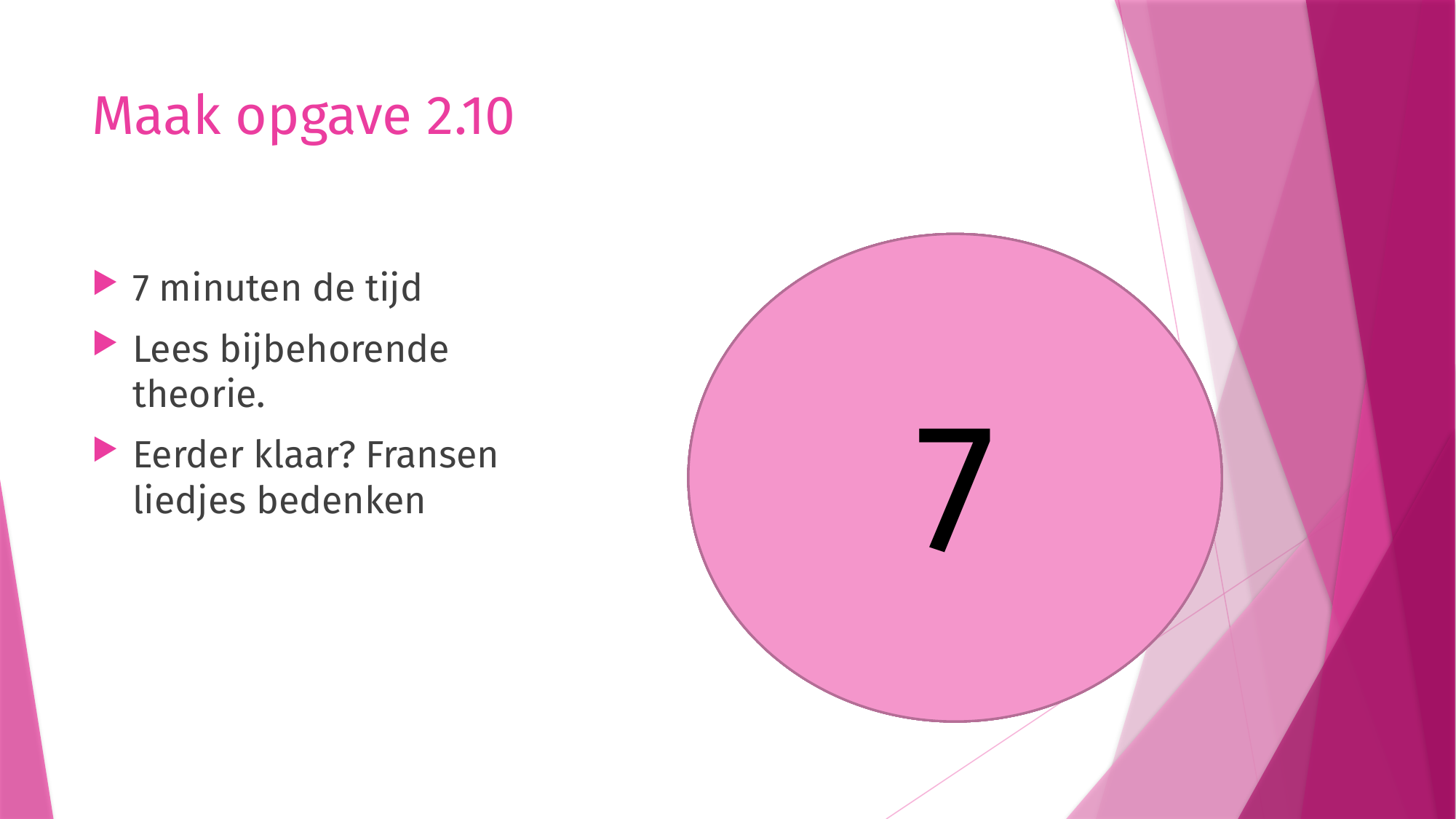

# Maak opgave 2.10
5
6
7
4
3
1
2
7 minuten de tijd
Lees bijbehorende theorie.
Eerder klaar? Fransen liedjes bedenken